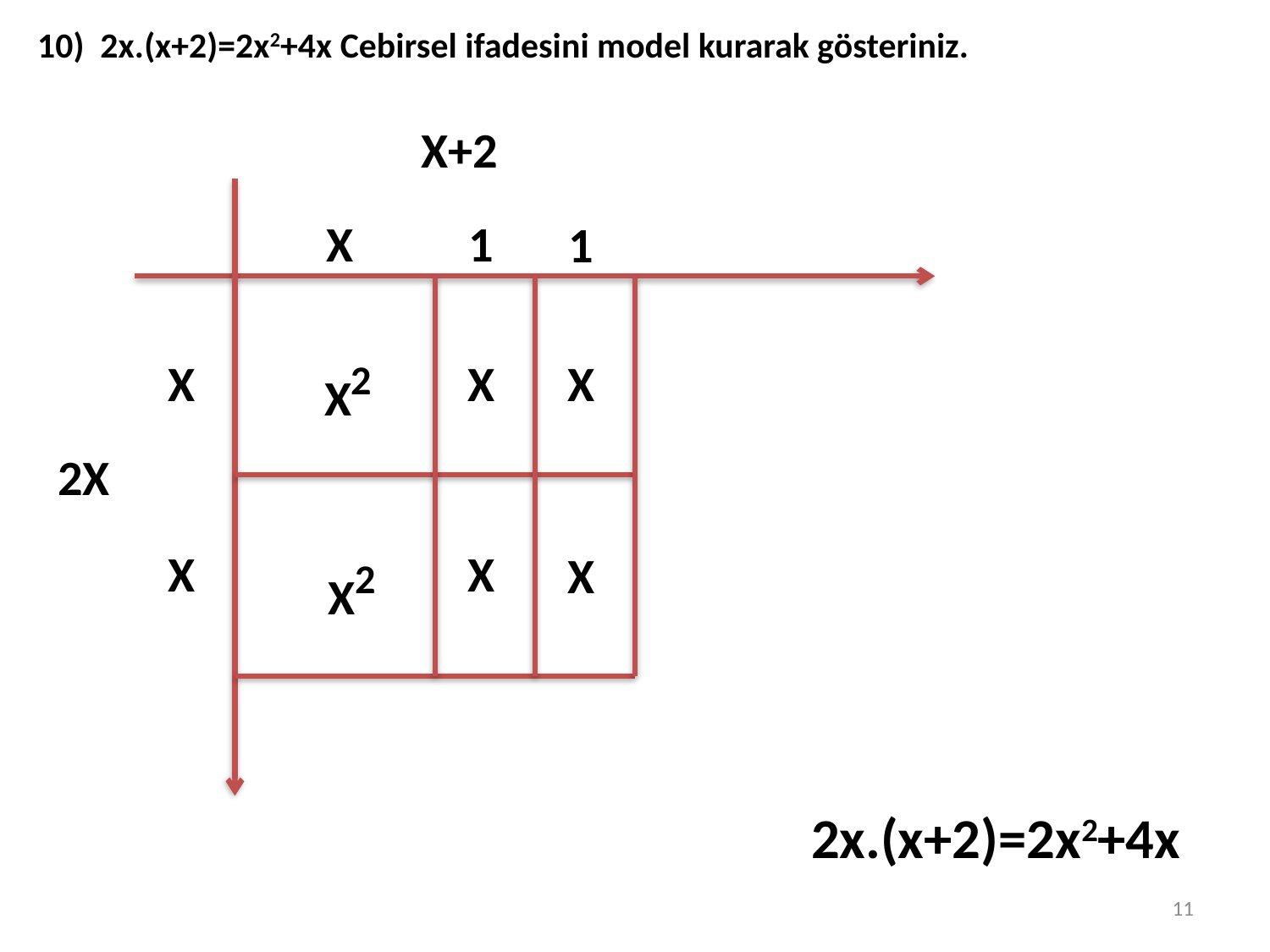

10)  2x.(x+2)=2x2+4x Cebirsel ifadesini model kurarak gösteriniz.
X+2
X
1
1
X2
X
X
X
2X
X
X
X2
X
2x.(x+2)=2x2+4x
11